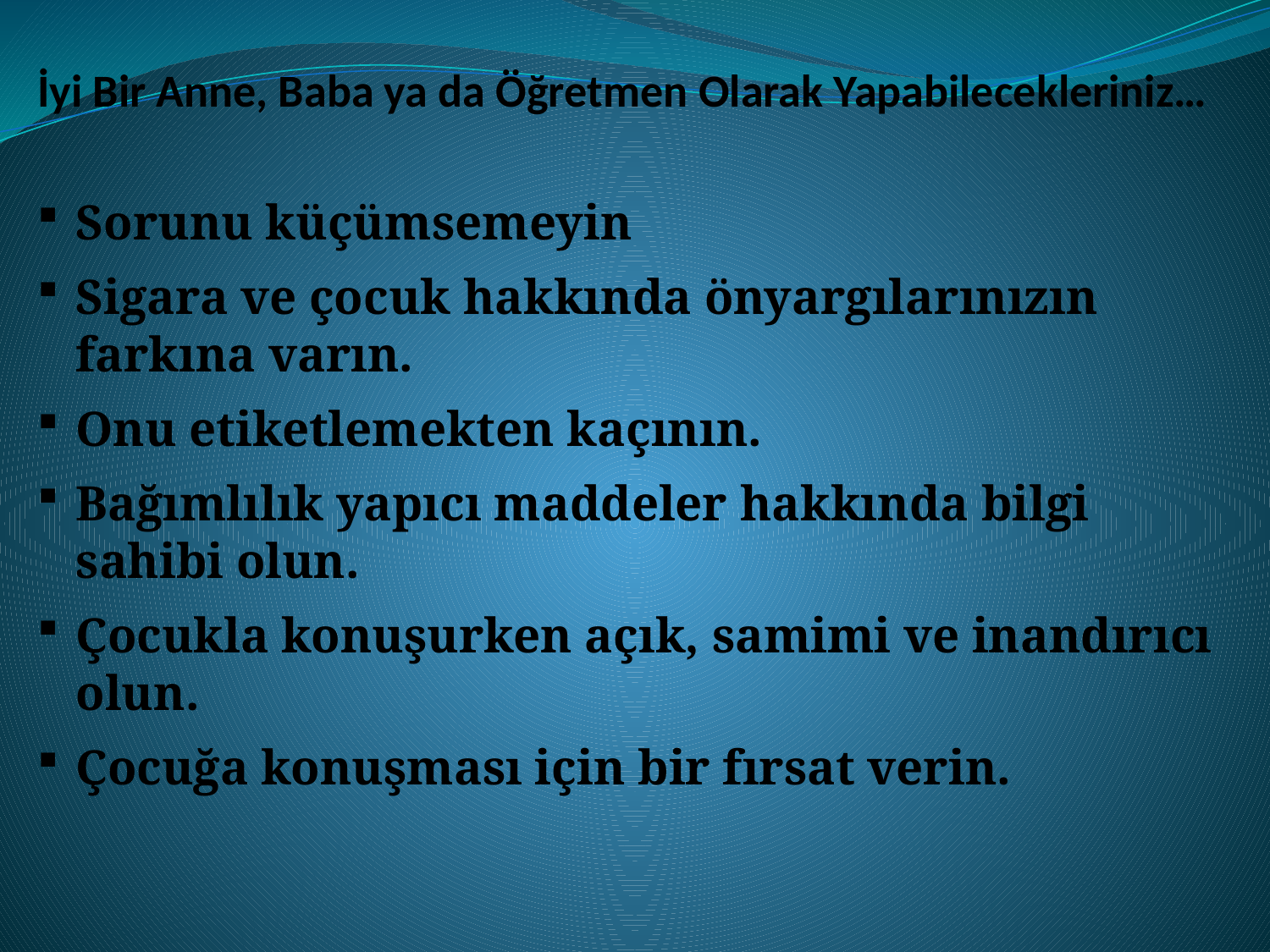

İyi Bir Anne, Baba ya da Öğretmen Olarak Yapabilecekleriniz…
Sorunu küçümsemeyin
Sigara ve çocuk hakkında önyargılarınızın farkına varın.
Onu etiketlemekten kaçının.
Bağımlılık yapıcı maddeler hakkında bilgi sahibi olun.
Çocukla konuşurken açık, samimi ve inandırıcı olun.
Çocuğa konuşması için bir fırsat verin.